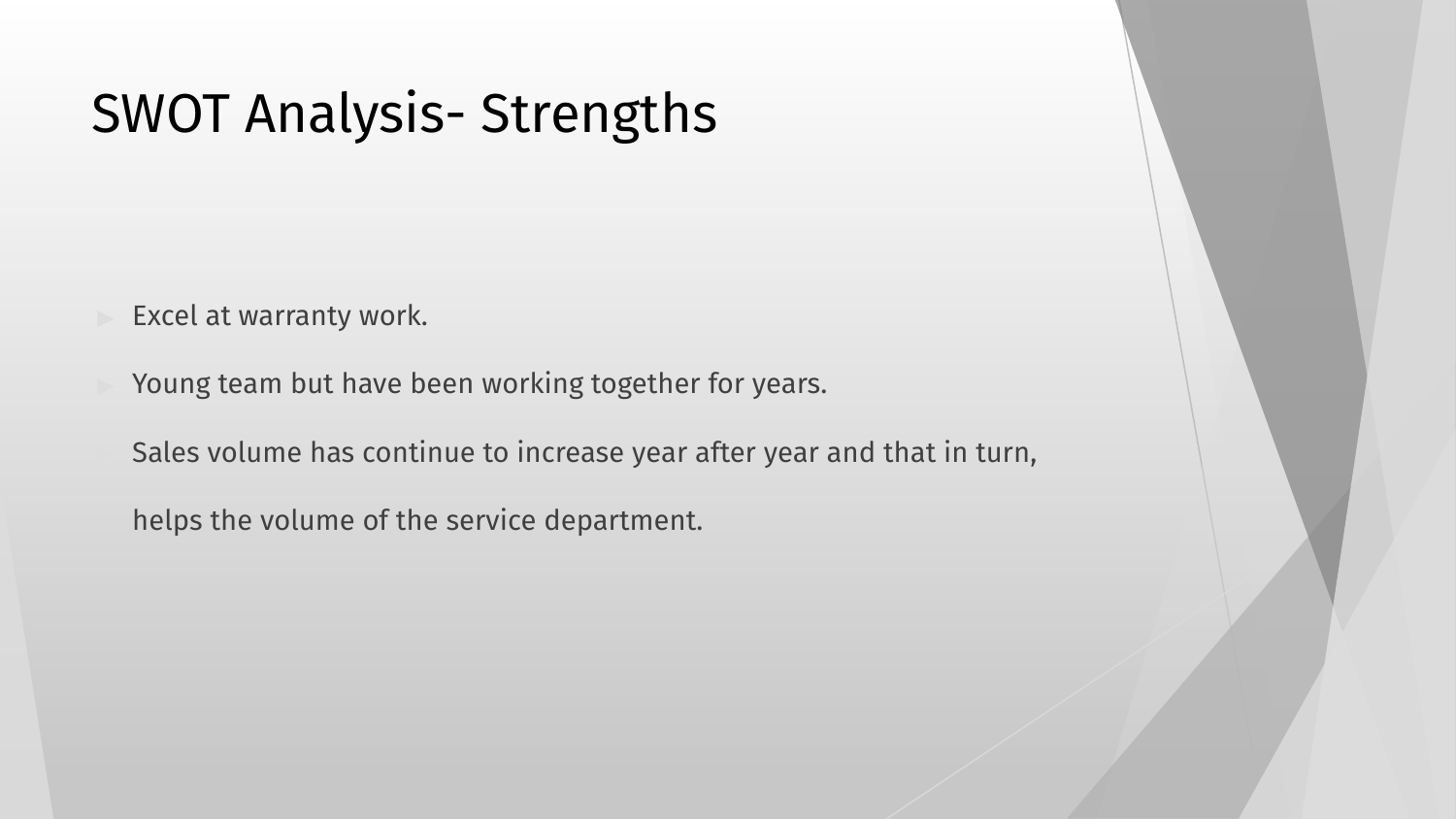

# SWOT Analysis- Strengths
Excel at warranty work.
Young team but have been working together for years.
Sales volume has continue to increase year after year and that in turn, helps the volume of the service department.